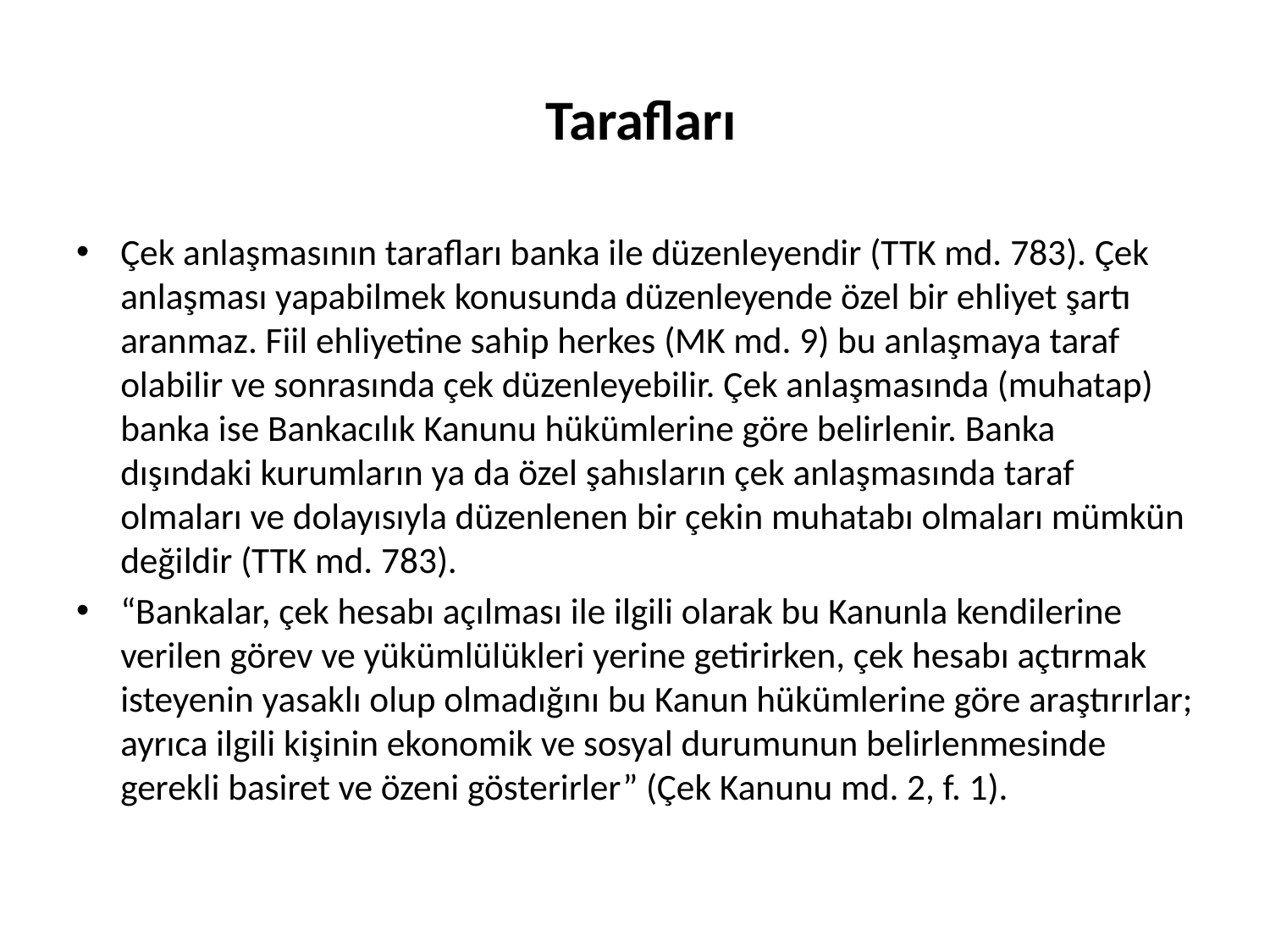

# Tarafları
Çek anlaşmasının tarafları banka ile düzenleyendir (TTK md. 783). Çek anlaşması yapabilmek konusunda düzenleyende özel bir ehliyet şartı aranmaz. Fiil ehliyetine sahip herkes (MK md. 9) bu anlaşmaya taraf olabilir ve sonrasında çek düzenleyebilir. Çek anlaşmasında (muhatap) banka ise Bankacılık Kanunu hükümlerine göre belirlenir. Banka dışındaki kurumların ya da özel şahısların çek anlaşmasında taraf olmaları ve dolayısıyla düzenlenen bir çekin muhatabı olmaları mümkün değildir (TTK md. 783).
“Bankalar, çek hesabı açılması ile ilgili olarak bu Kanunla kendilerine verilen görev ve yükümlülükleri yerine getirirken, çek hesabı açtırmak isteyenin yasaklı olup olmadığını bu Kanun hükümlerine göre araştırırlar; ayrıca ilgili kişinin ekonomik ve sosyal durumunun belirlenmesinde gerekli basiret ve özeni gösterirler” (Çek Kanunu md. 2, f. 1).